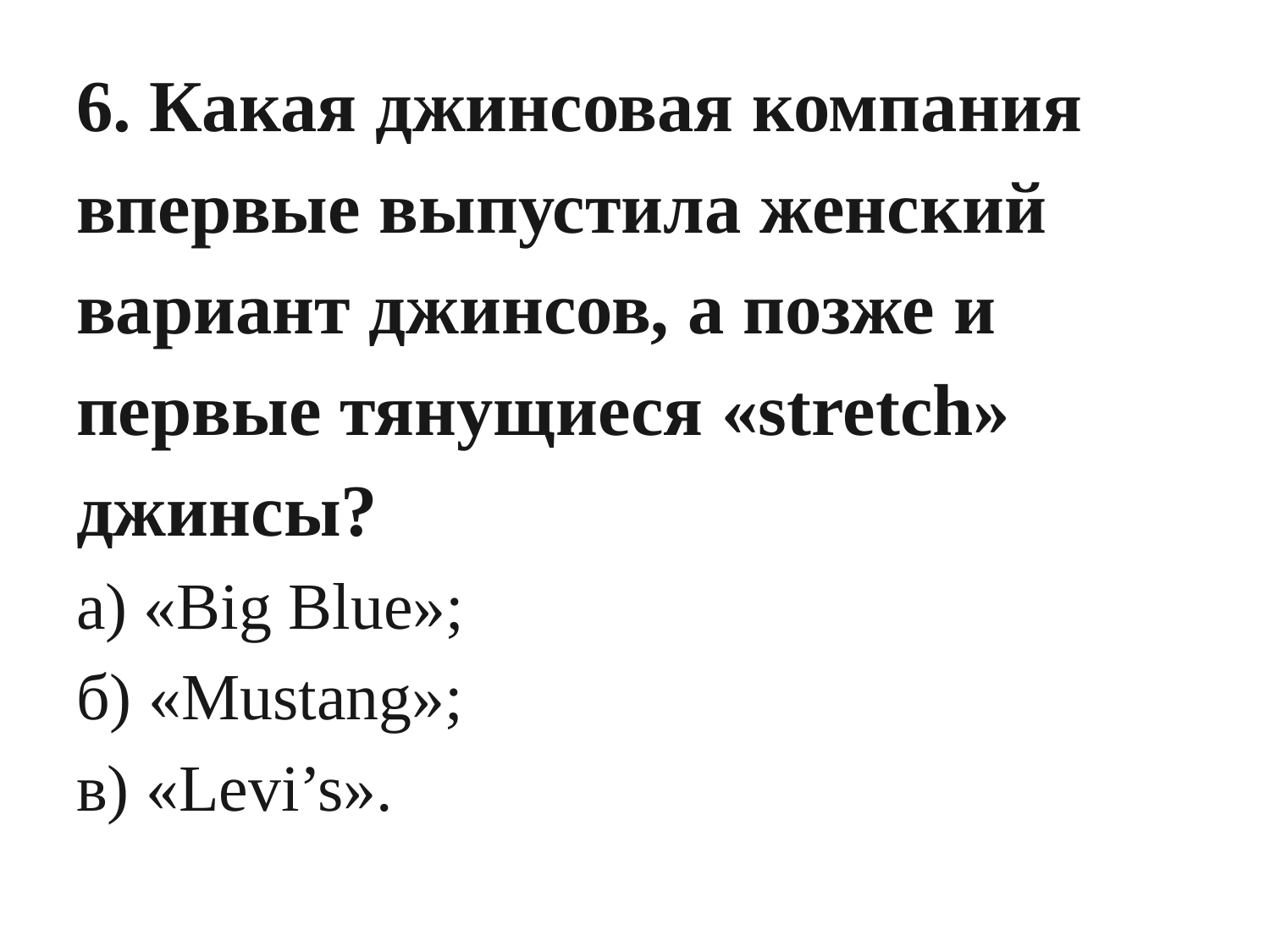

# 6. Какая джинсовая компания впервые выпустила женский вариант джинсов, а позже и первые тянущиеся «stretch» джинсы? а) «Big Blue»; б) «Mustang»; в) «Levi’s».